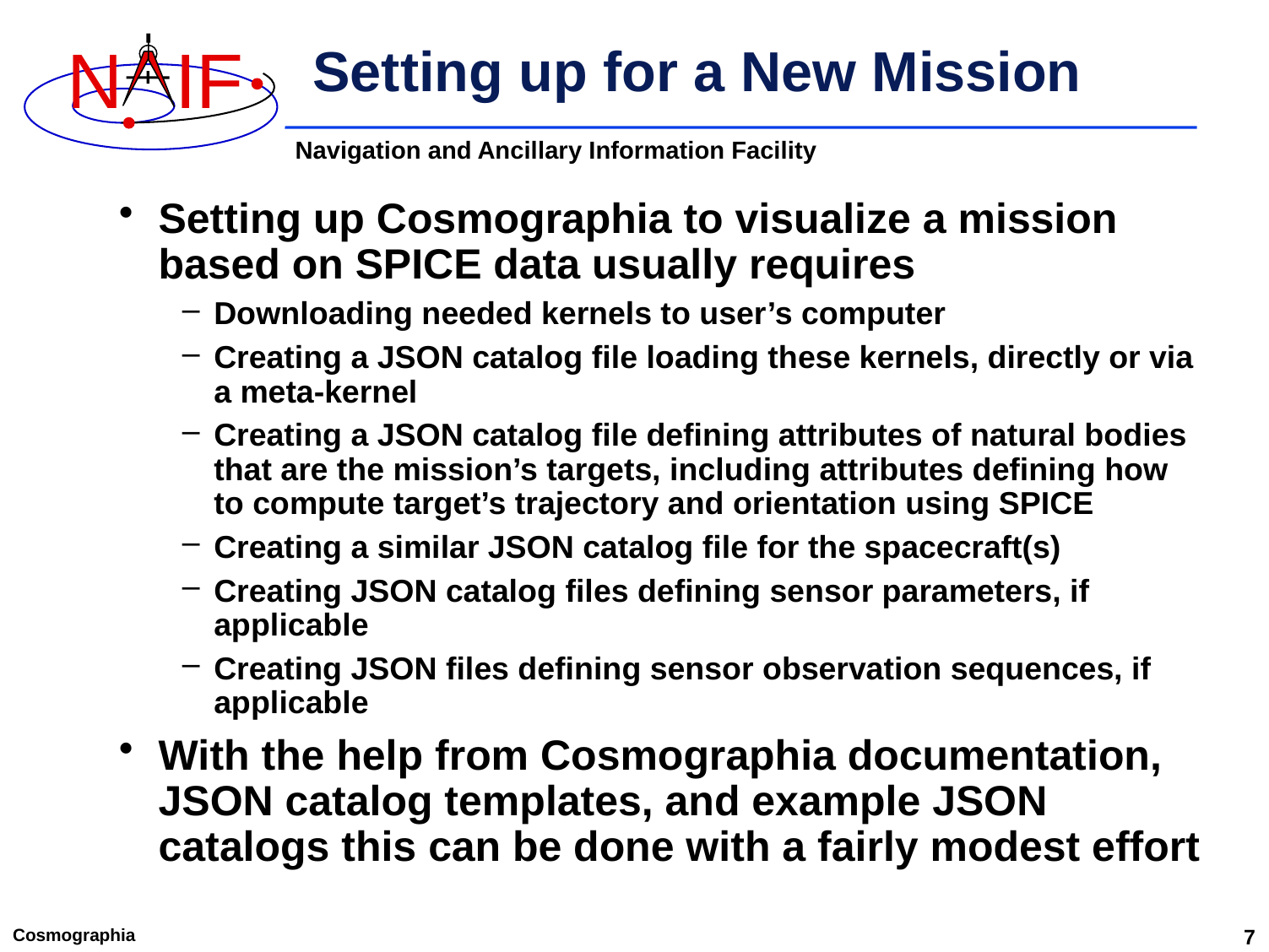

# Setting up for a New Mission
Setting up Cosmographia to visualize a mission based on SPICE data usually requires
Downloading needed kernels to user’s computer
Creating a JSON catalog file loading these kernels, directly or via a meta-kernel
Creating a JSON catalog file defining attributes of natural bodies that are the mission’s targets, including attributes defining how to compute target’s trajectory and orientation using SPICE
Creating a similar JSON catalog file for the spacecraft(s)
Creating JSON catalog files defining sensor parameters, if applicable
Creating JSON files defining sensor observation sequences, if applicable
With the help from Cosmographia documentation, JSON catalog templates, and example JSON catalogs this can be done with a fairly modest effort

Cosmographia
7